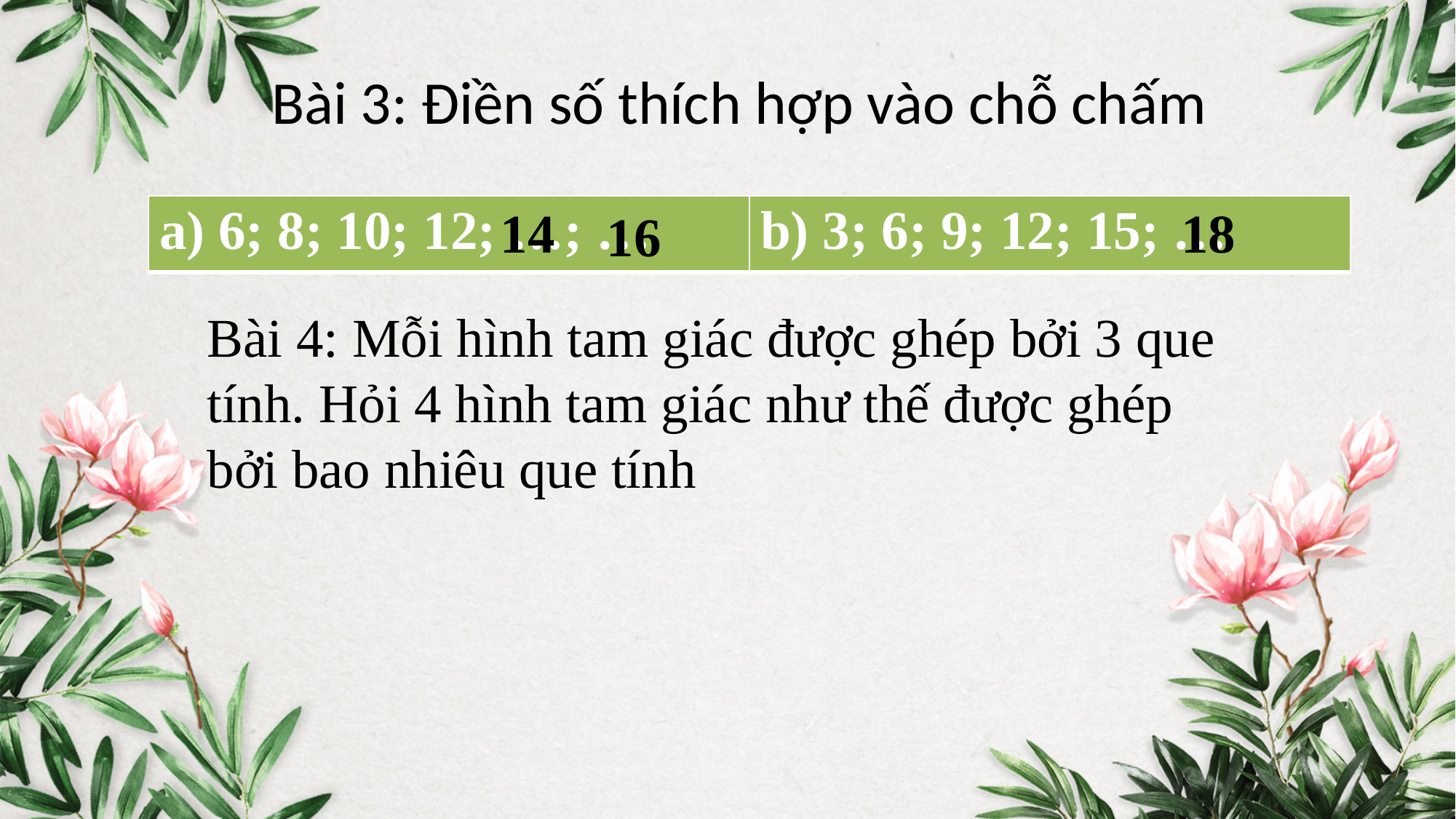

Bài 3: Điền số thích hợp vào chỗ chấm
18
14
| a) 6; 8; 10; 12; …; … | b) 3; 6; 9; 12; 15; … |
| --- | --- |
16
Bài 4: Mỗi hình tam giác được ghép bởi 3 que tính. Hỏi 4 hình tam giác như thế được ghép bởi bao nhiêu que tính